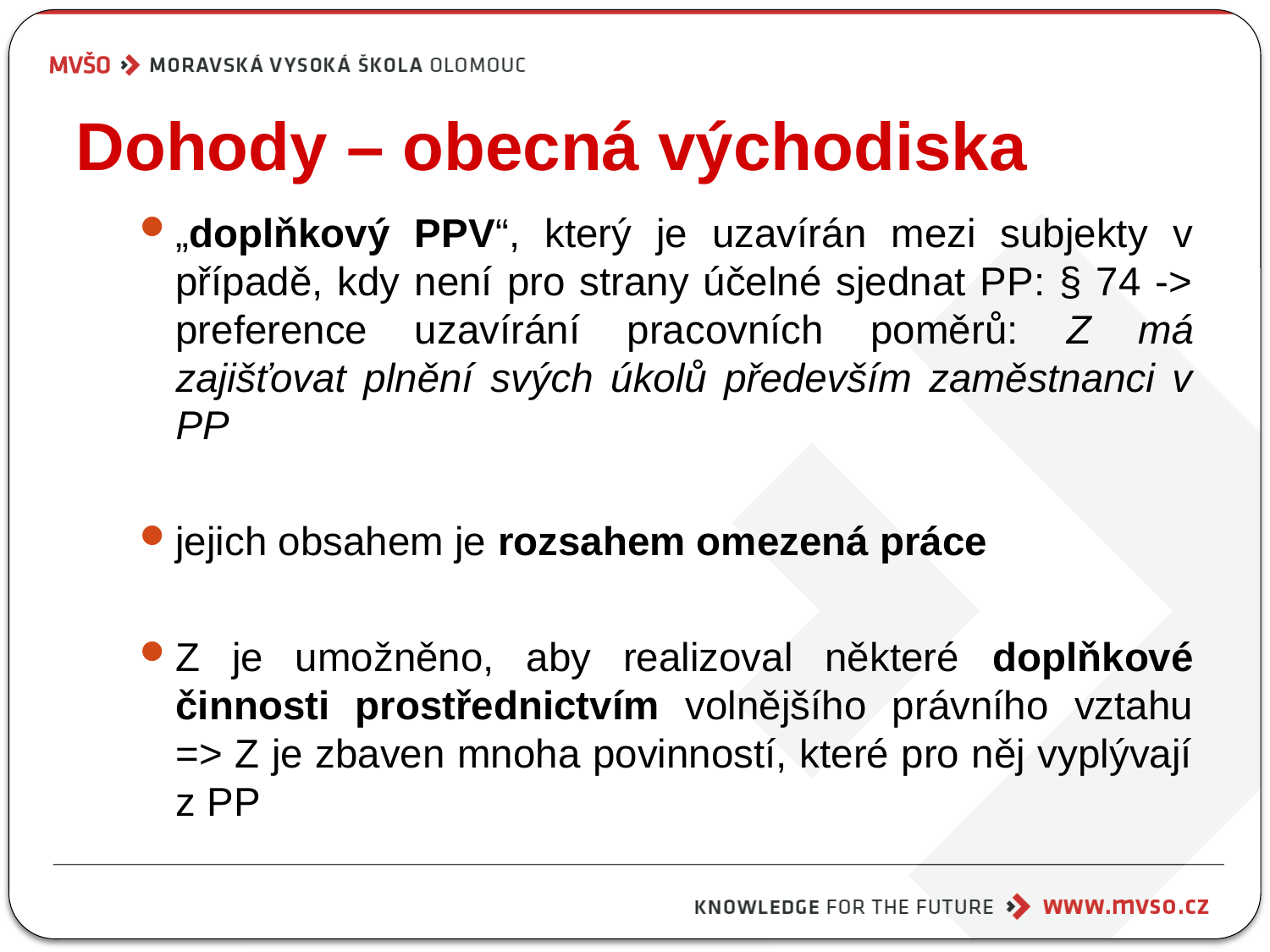

# Dohody – obecná východiska
„doplňkový PPV“, který je uzavírán mezi subjekty v případě, kdy není pro strany účelné sjednat PP: § 74 -> preference uzavírání pracovních poměrů: Z má zajišťovat plnění svých úkolů především zaměstnanci v PP

jejich obsahem je rozsahem omezená práce

Z je umožněno, aby realizoval některé doplňkové činnosti prostřednictvím volnějšího právního vztahu => Z je zbaven mnoha povinností, které pro něj vyplývají z PP